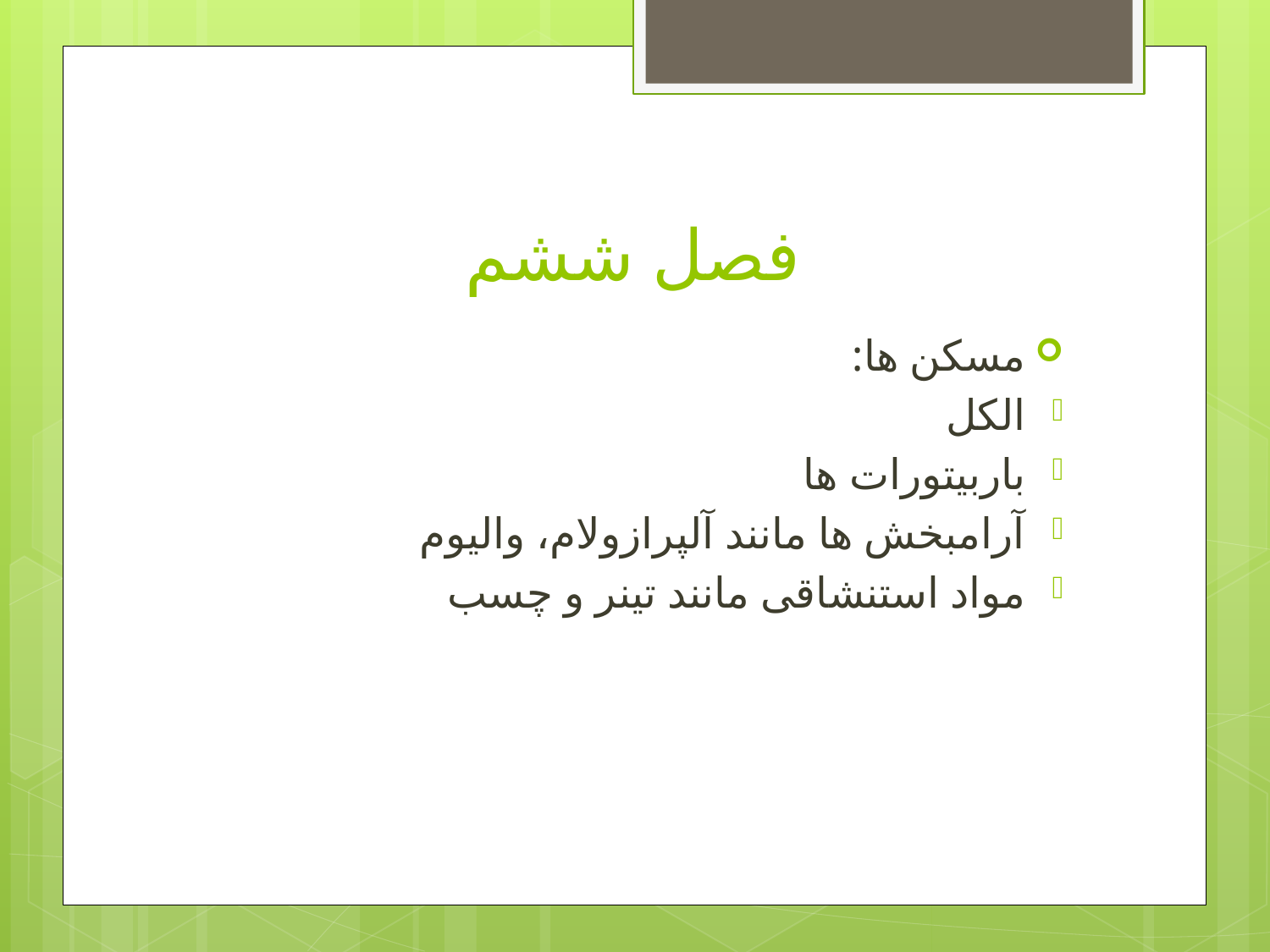

# فصل ششم
مسکن ها:
الکل
باربیتورات ها
آرامبخش ها مانند آلپرازولام، والیوم
مواد استنشاقی مانند تینر و چسب